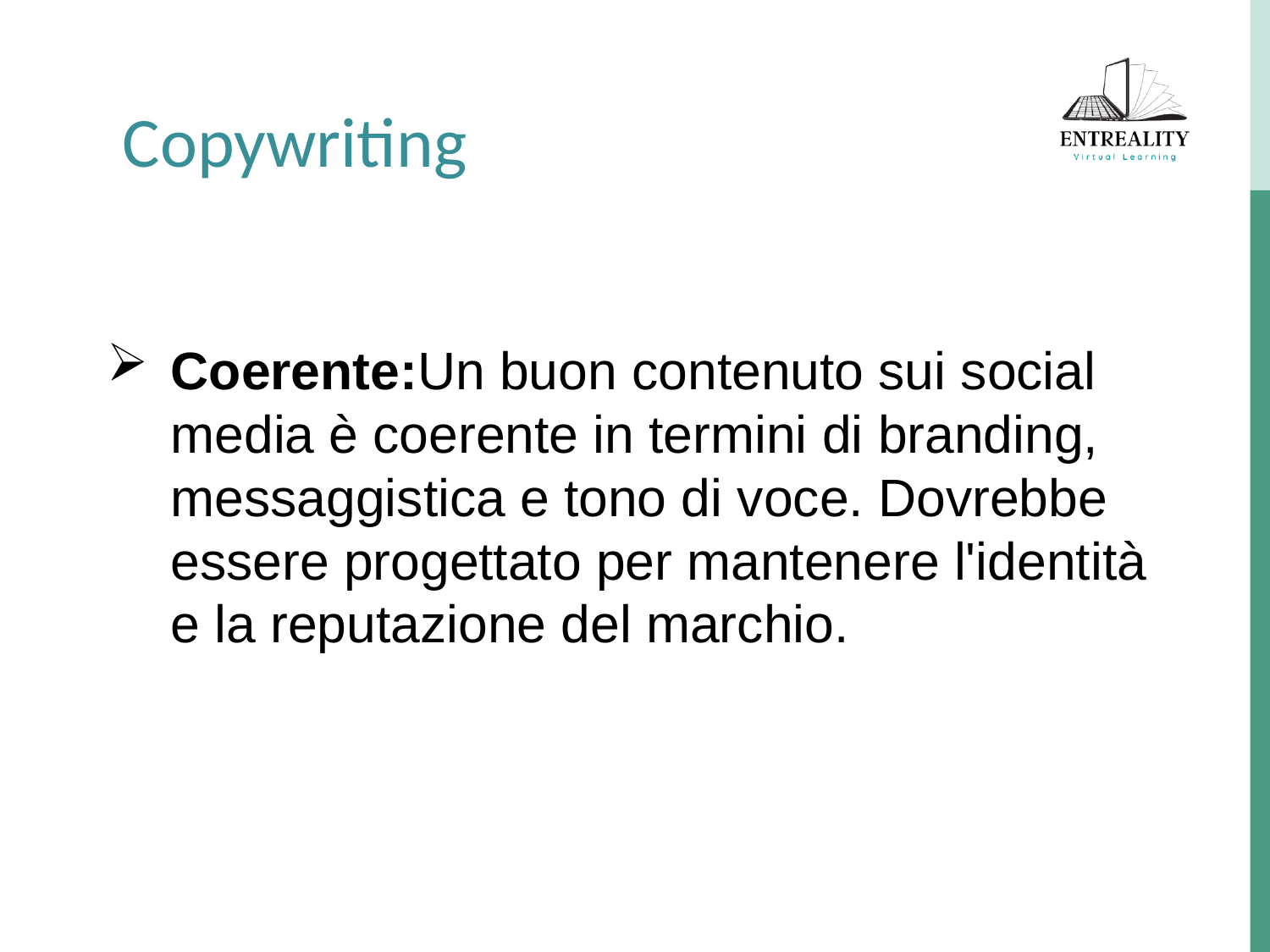

Copywriting
Coerente:Un buon contenuto sui social media è coerente in termini di branding, messaggistica e tono di voce. Dovrebbe essere progettato per mantenere l'identità e la reputazione del marchio.